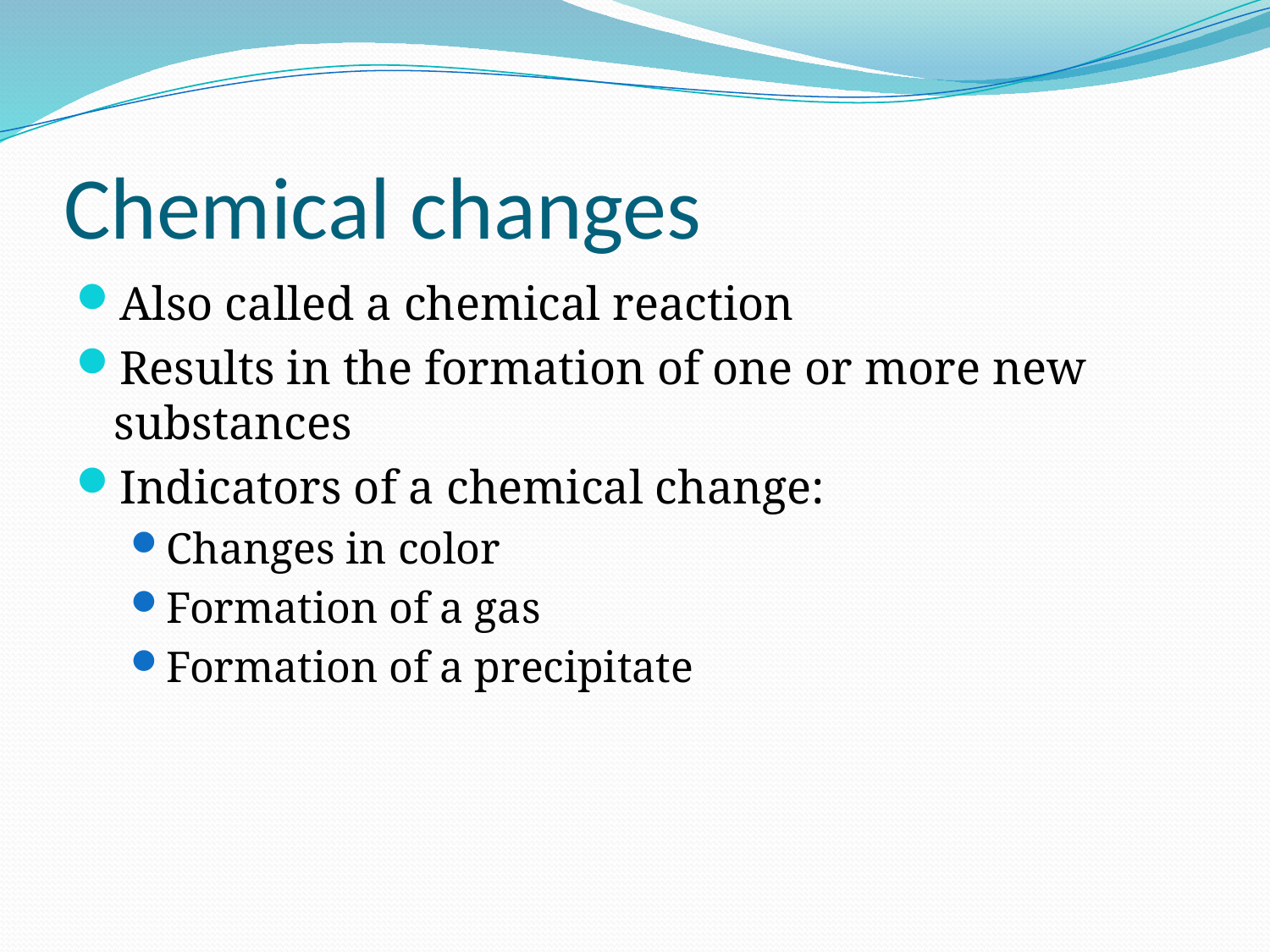

# Chemical changes
Also called a chemical reaction
Results in the formation of one or more new substances
Indicators of a chemical change:
Changes in color
Formation of a gas
Formation of a precipitate